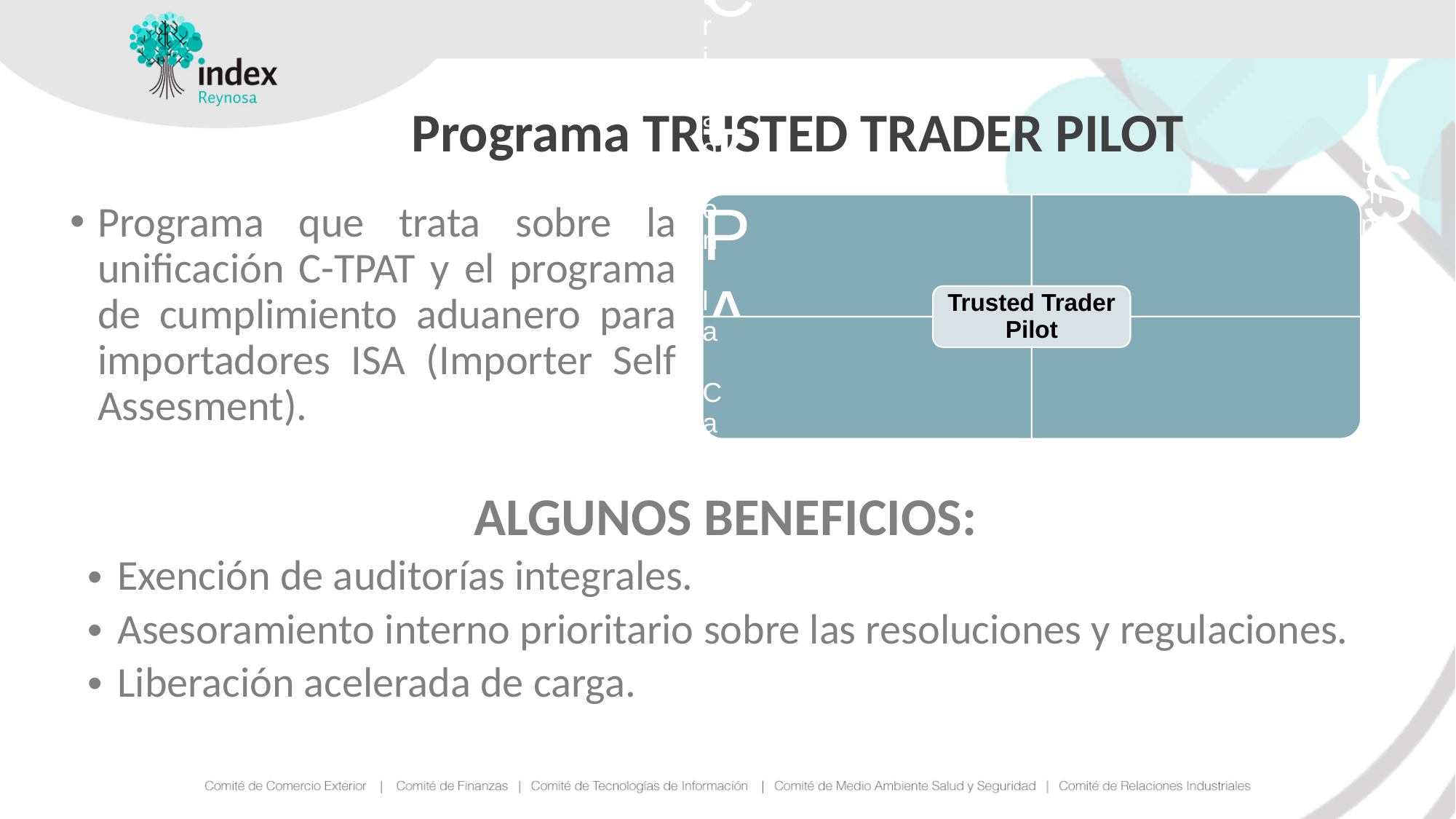

# Programa TRUSTED TRADER PILOT
Trusted Trader Pilot
C-TPAT
ISA
Cumplimiento Aduanero
Programa que trata sobre la unificación C-TPAT y el programa de cumplimiento aduanero para importadores ISA (Importer Self Assesment).
ALGUNOS BENEFICIOS:
Exención de auditorías integrales.
Asesoramiento interno prioritario sobre las resoluciones y regulaciones.
Liberación acelerada de carga.